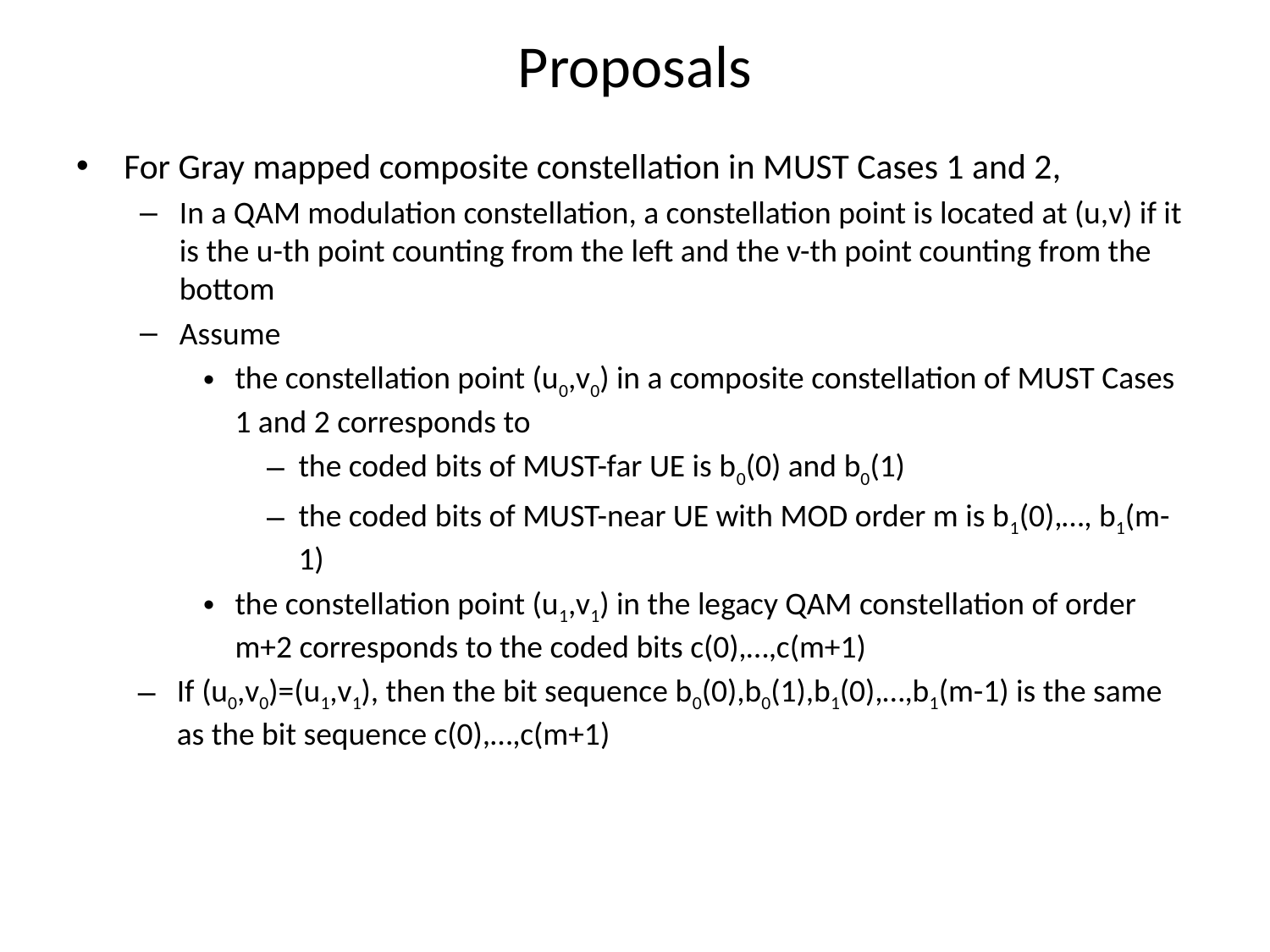

# Proposals
For Gray mapped composite constellation in MUST Cases 1 and 2,
In a QAM modulation constellation, a constellation point is located at (u,v) if it is the u-th point counting from the left and the v-th point counting from the bottom
Assume
the constellation point (u0,v0) in a composite constellation of MUST Cases 1 and 2 corresponds to
the coded bits of MUST-far UE is b0(0) and b0(1)
the coded bits of MUST-near UE with MOD order m is b1(0),…, b1(m-1)
the constellation point (u1,v1) in the legacy QAM constellation of order m+2 corresponds to the coded bits c(0),…,c(m+1)
If (u0,v0)=(u1,v1), then the bit sequence b0(0),b0(1),b1(0),…,b1(m-1) is the same as the bit sequence c(0),…,c(m+1)